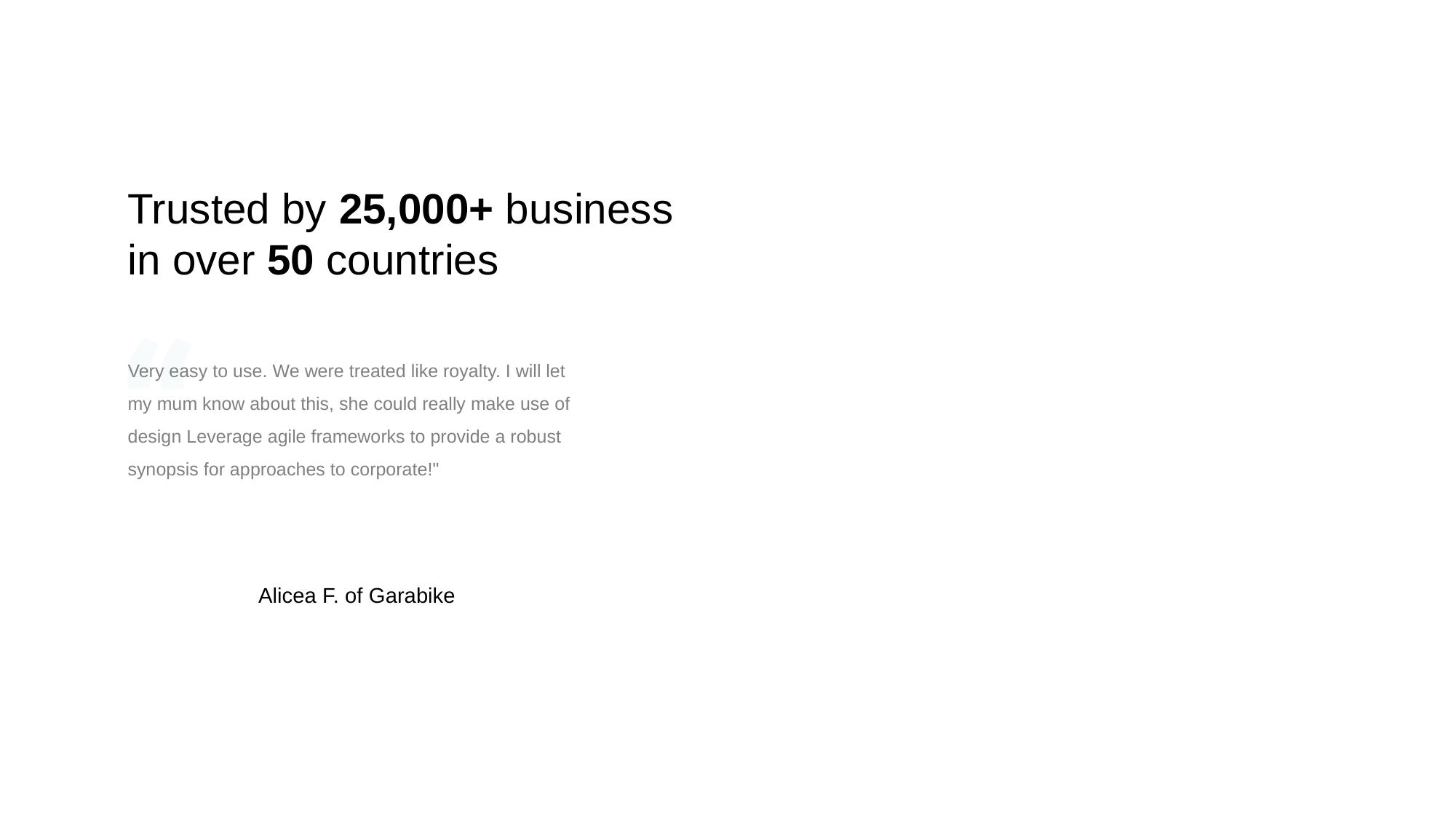

Trusted by 25,000+ business in over 50 countries

Very easy to use. We were treated like royalty. I will let my mum know about this, she could really make use of design Leverage agile frameworks to provide a robust synopsis for approaches to corporate!"

Alicea F. of Garabike